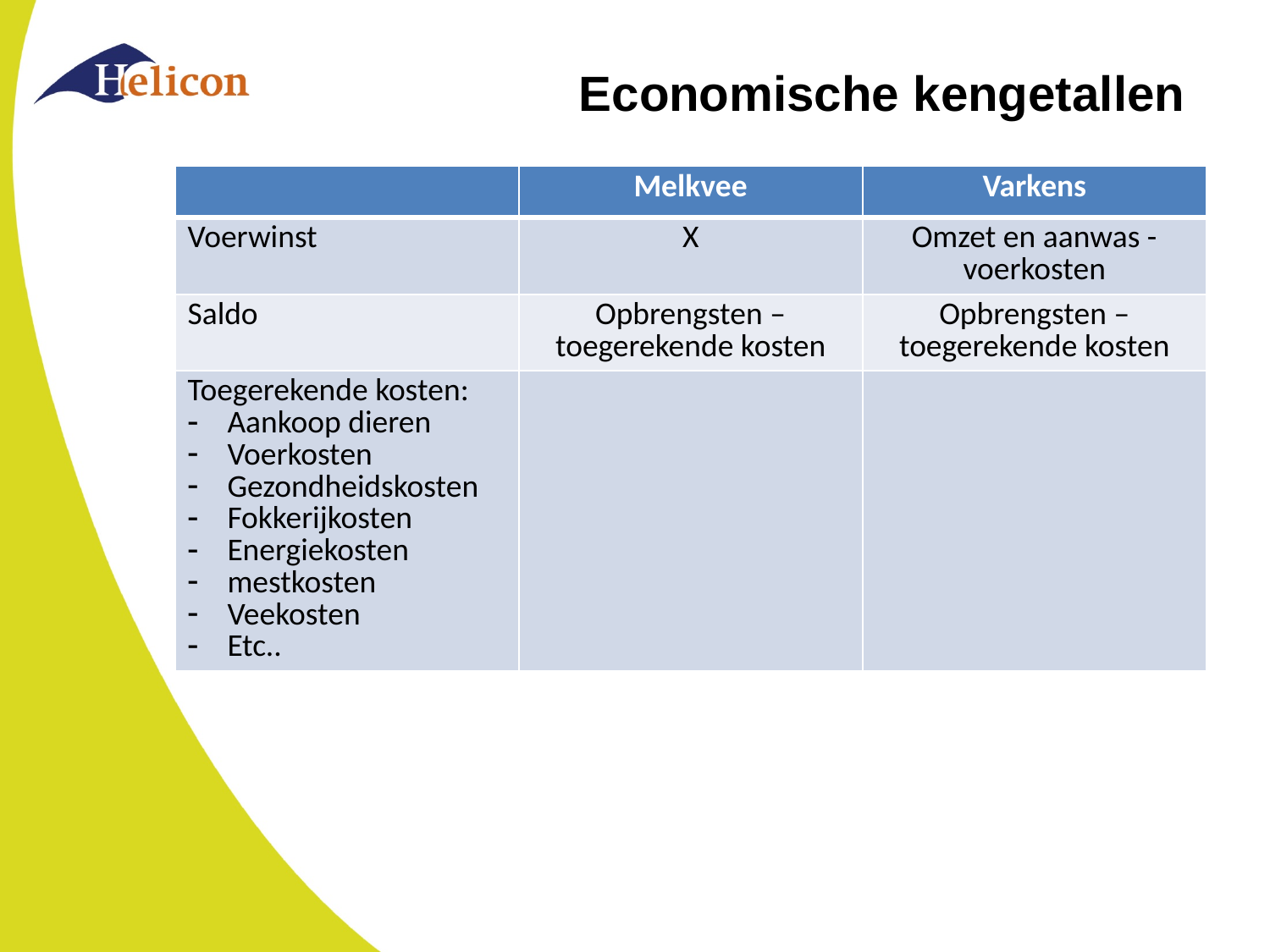

# Economische kengetallen
|  | Melkvee | Varkens |
| --- | --- | --- |
| Voerwinst | X | Omzet en aanwas - voerkosten |
| Saldo | Opbrengsten – toegerekende kosten | Opbrengsten – toegerekende kosten |
| Toegerekende kosten: Aankoop dieren Voerkosten Gezondheidskosten Fokkerijkosten Energiekosten mestkosten Veekosten Etc.. |  |  |